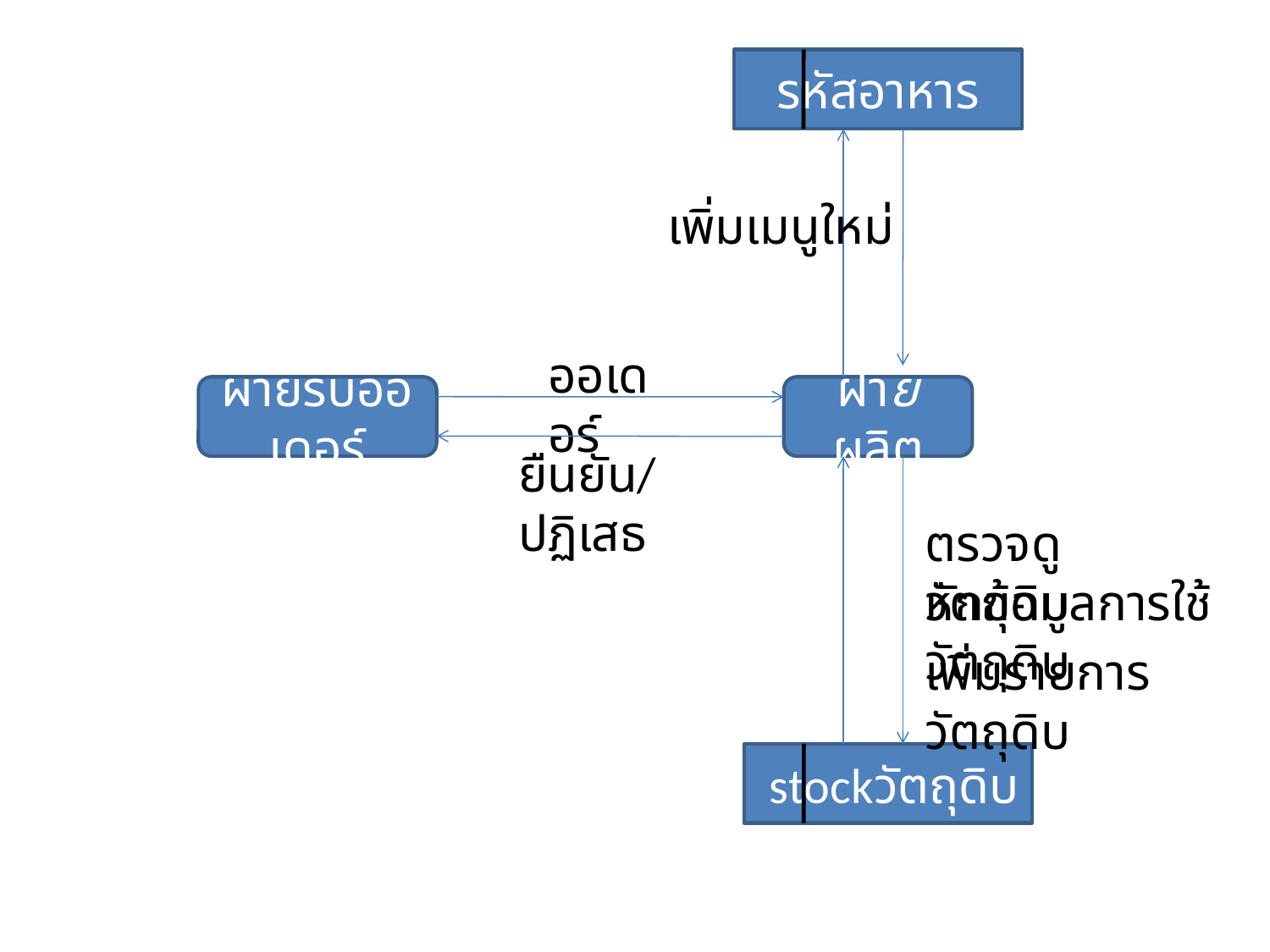

รหัสอาหาร
เพิ่มเมนูใหม่
ออเดอร์
ผ่ายรับออเดอร์
ฝ่ายผลิต
ยืนยัน/ปฏิเสธ
ตรวจดูวัตถุดิบ
หักข้อมูลการใช้วัตถุดิบ
เพิ่มรายการวัตถุดิบ
stockวัตถุดิบ